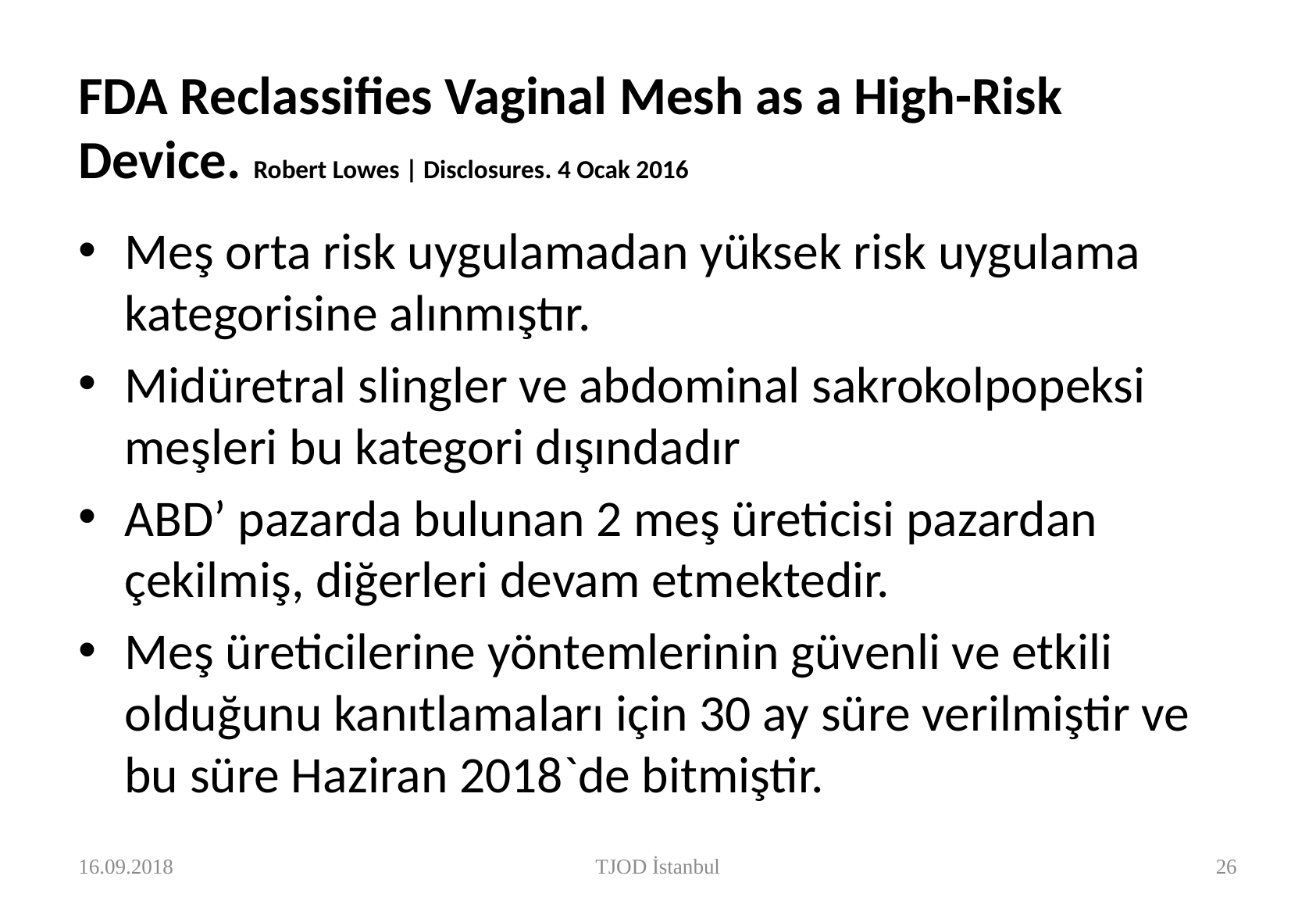

# FDA Reclassifies Vaginal Mesh as a High-Risk Device. Robert Lowes | Disclosures. 4 Ocak 2016
Meş orta risk uygulamadan yüksek risk uygulama kategorisine alınmıştır.
Midüretral slingler ve abdominal sakrokolpopeksi meşleri bu kategori dışındadır
ABD’ pazarda bulunan 2 meş üreticisi pazardan çekilmiş, diğerleri devam etmektedir.
Meş üreticilerine yöntemlerinin güvenli ve etkili olduğunu kanıtlamaları için 30 ay süre verilmiştir ve bu süre Haziran 2018`de bitmiştir.
16.09.2018
TJOD İstanbul
26